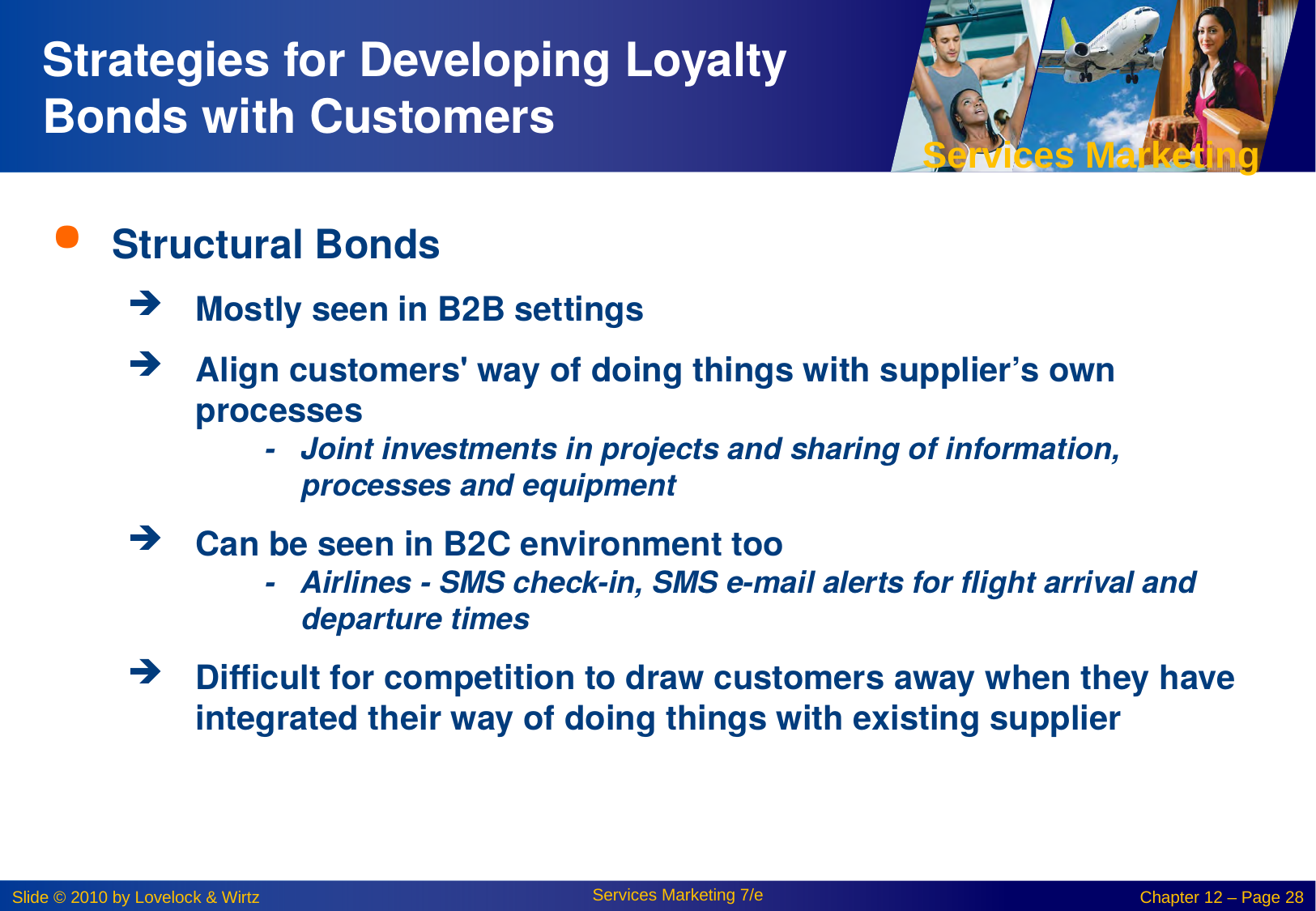

# Strategies for Developing Loyalty Bonds with Customers
Structural Bonds
Mostly seen in B2B settings
Align customers' way of doing things with supplier’s own processes
-   Joint investments in projects and sharing of information, processes and equipment
Can be seen in B2C environment too
-   Airlines - SMS check-in, SMS e-mail alerts for flight arrival and departure times
Difficult for competition to draw customers away when they have integrated their way of doing things with existing supplier